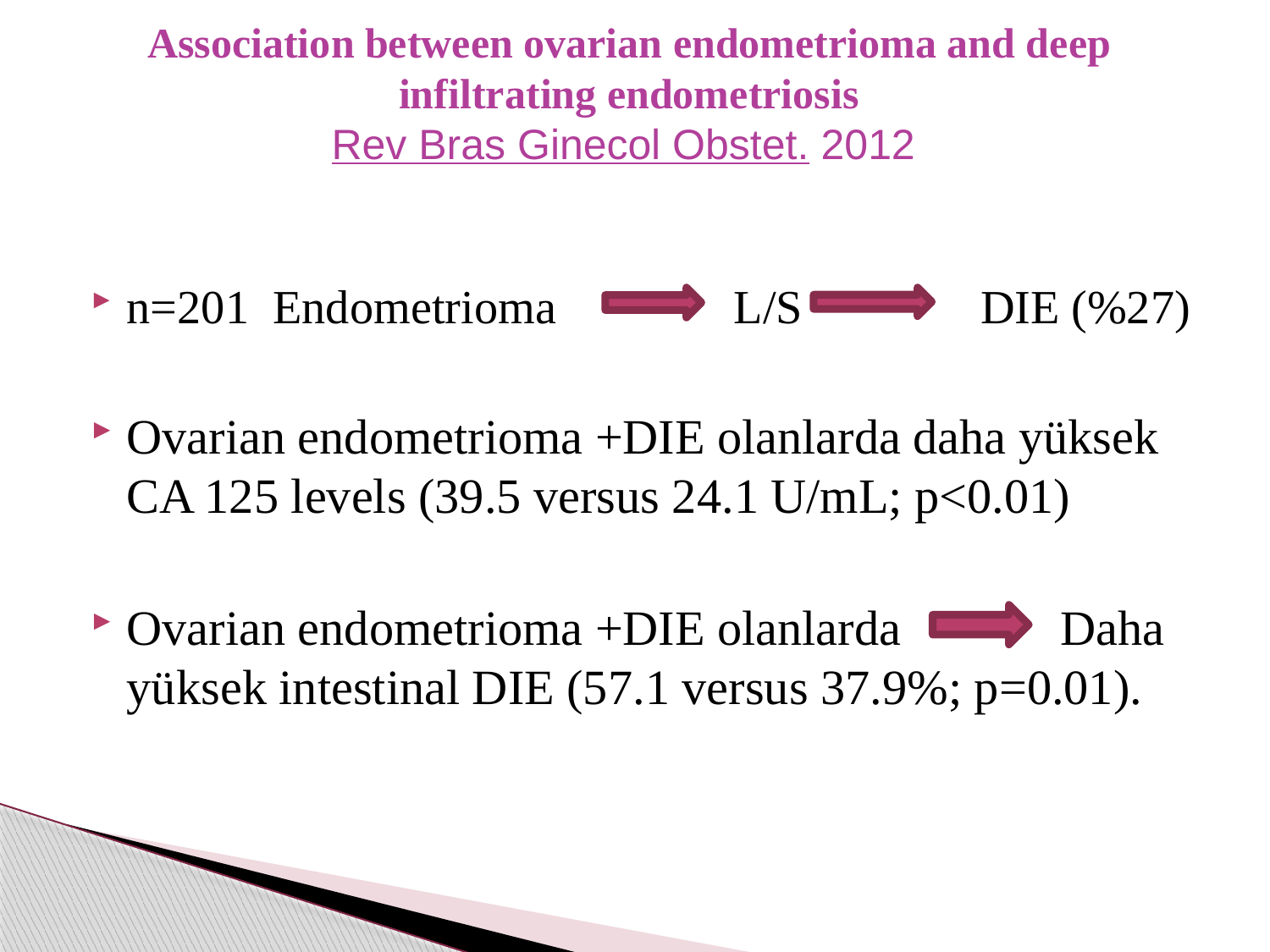

# Association between ovarian endometrioma and deep infiltrating endometriosis Rev Bras Ginecol Obstet. 2012

n=201  Endometrioma               L/S               DIE (%27)

Ovarian endometrioma +DIE olanlarda daha yüksek  CA 125 levels (39.5 versus 24.1 U/mL; p<0.01)

Ovarian endometrioma +DIE olanlarda             Daha yüksek intestinal DIE (57.1 versus 37.9%; p=0.01).